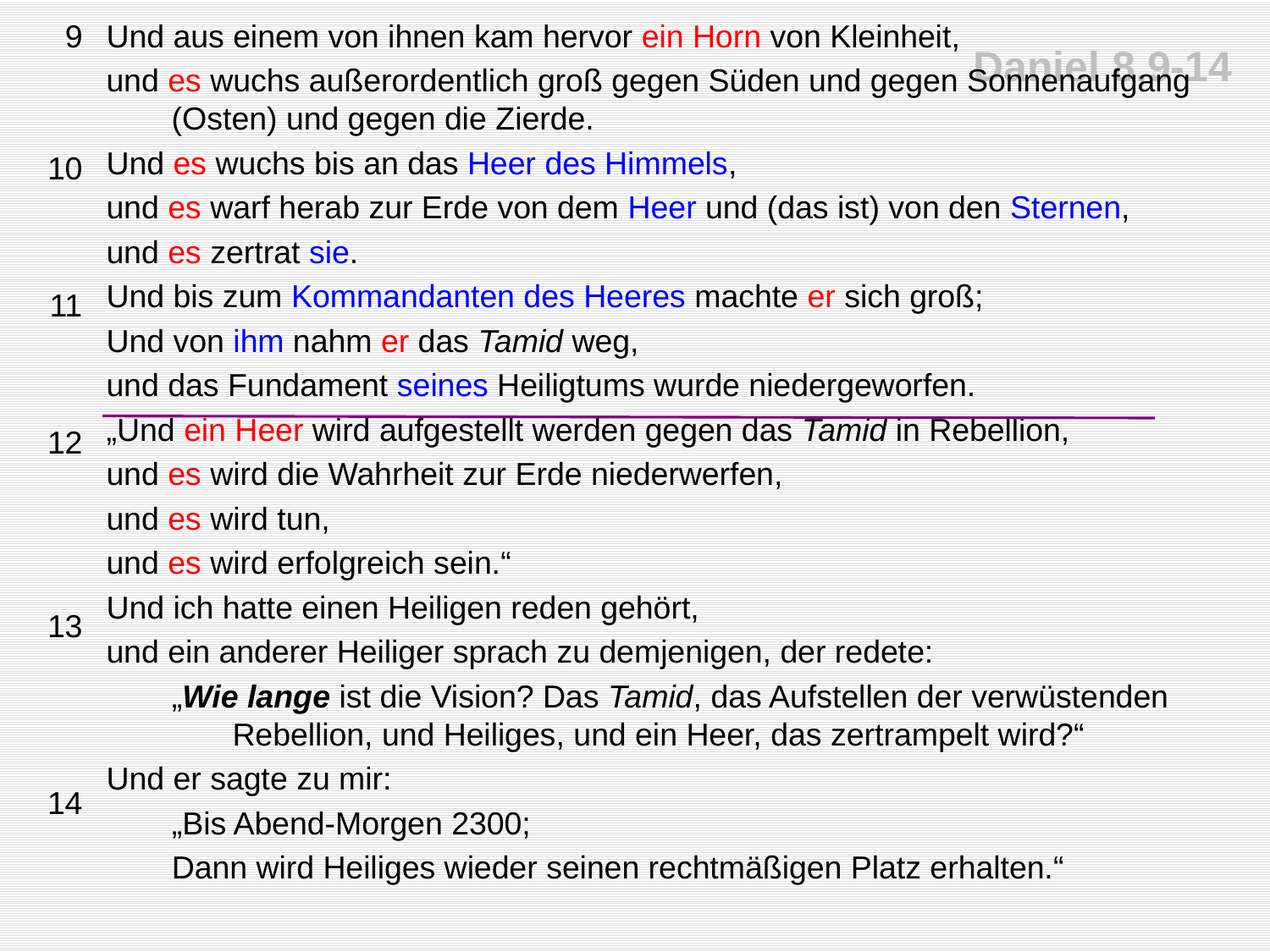

9

10

11

12

13

14
Und aus einem von ihnen kam hervor ein Horn von Kleinheit,
und es wuchs außerordentlich groß gegen Süden und gegen Sonnenaufgang (Osten) und gegen die Zierde.
Und es wuchs bis an das Heer des Himmels,
und es warf herab zur Erde von dem Heer und (das ist) von den Sternen,
und es zertrat sie.
Und bis zum Kommandanten des Heeres machte er sich groß;
Und von ihm nahm er das Tamid weg,
und das Fundament seines Heiligtums wurde niedergeworfen.
„Und ein Heer wird aufgestellt werden gegen das Tamid in Rebellion,
und es wird die Wahrheit zur Erde niederwerfen,
und es wird tun,
und es wird erfolgreich sein.“
Und ich hatte einen Heiligen reden gehört,
und ein anderer Heiliger sprach zu demjenigen, der redete:
„Wie lange ist die Vision? Das Tamid, das Aufstellen der verwüstenden Rebellion, und Heiliges, und ein Heer, das zertrampelt wird?“
Und er sagte zu mir:
„Bis Abend-Morgen 2300;
Dann wird Heiliges wieder seinen rechtmäßigen Platz erhalten.“

# Daniel 8,9-14